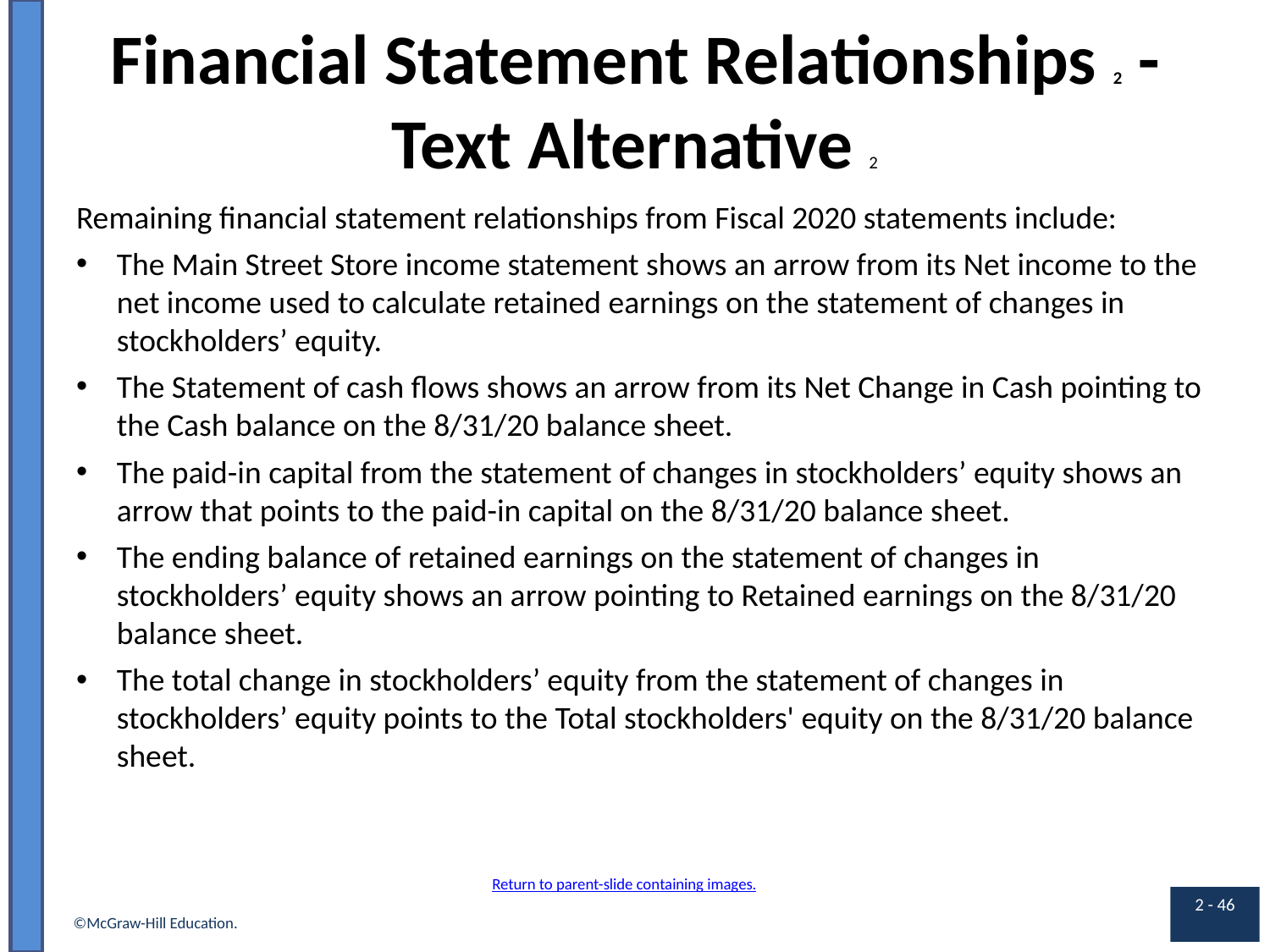

# Financial Statement Relationships 2 - Text Alternative 2
Remaining financial statement relationships from Fiscal 2020 statements include:
The Main Street Store income statement shows an arrow from its Net income to the net income used to calculate retained earnings on the statement of changes in stockholders’ equity.
The Statement of cash flows shows an arrow from its Net Change in Cash pointing to the Cash balance on the 8/31/20 balance sheet.
The paid-in capital from the statement of changes in stockholders’ equity shows an arrow that points to the paid-in capital on the 8/31/20 balance sheet.
The ending balance of retained earnings on the statement of changes in stockholders’ equity shows an arrow pointing to Retained earnings on the 8/31/20 balance sheet.
The total change in stockholders’ equity from the statement of changes in stockholders’ equity points to the Total stockholders' equity on the 8/31/20 balance sheet.
Return to parent-slide containing images.